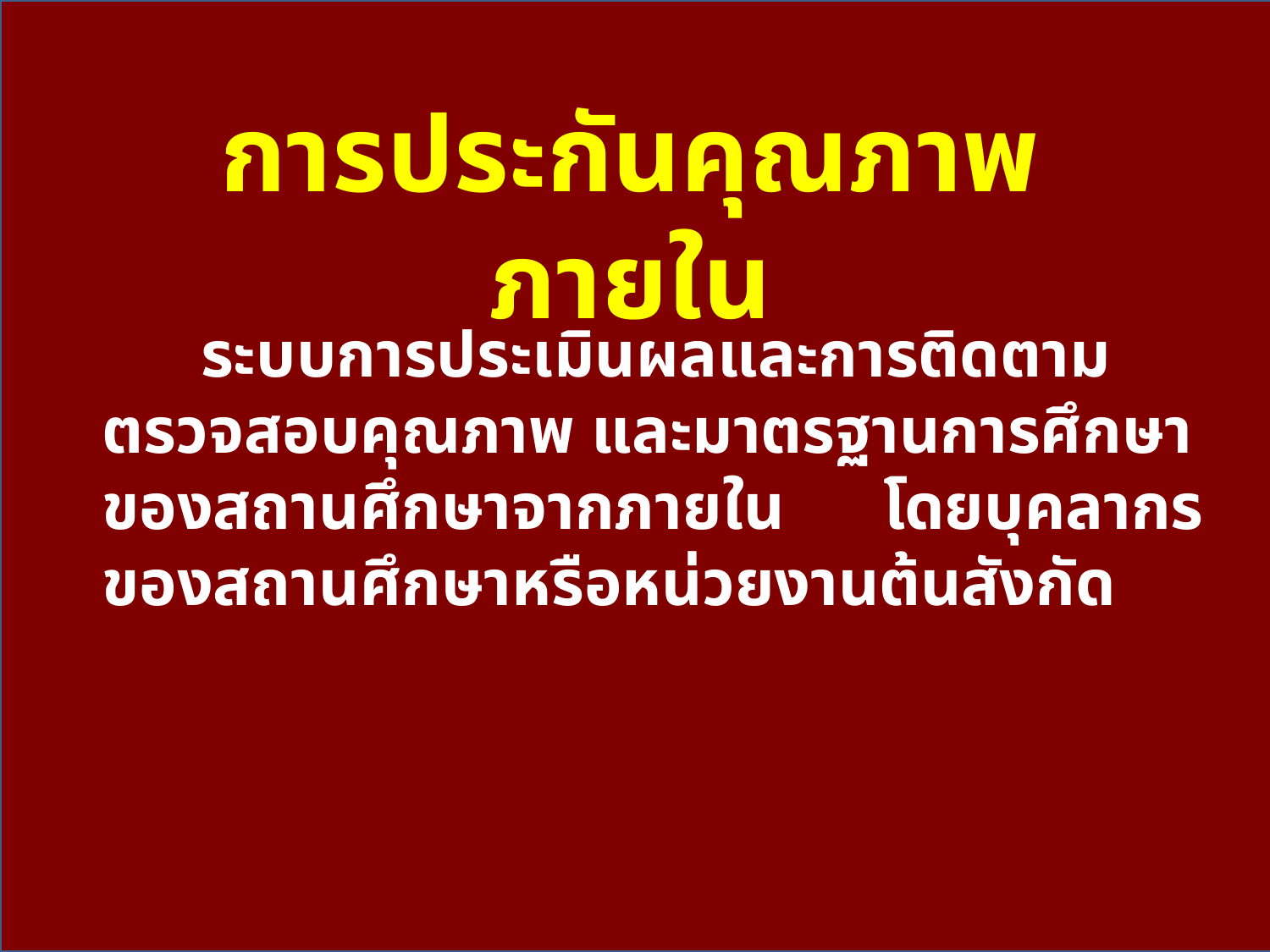

การประกันคุณภาพภายใน
      ระบบการประเมินผลและการติดตามตรวจสอบคุณภาพ และมาตรฐานการศึกษาของสถานศึกษาจากภายใน      โดยบุคลากรของสถานศึกษาหรือหน่วยงานต้นสังกัด